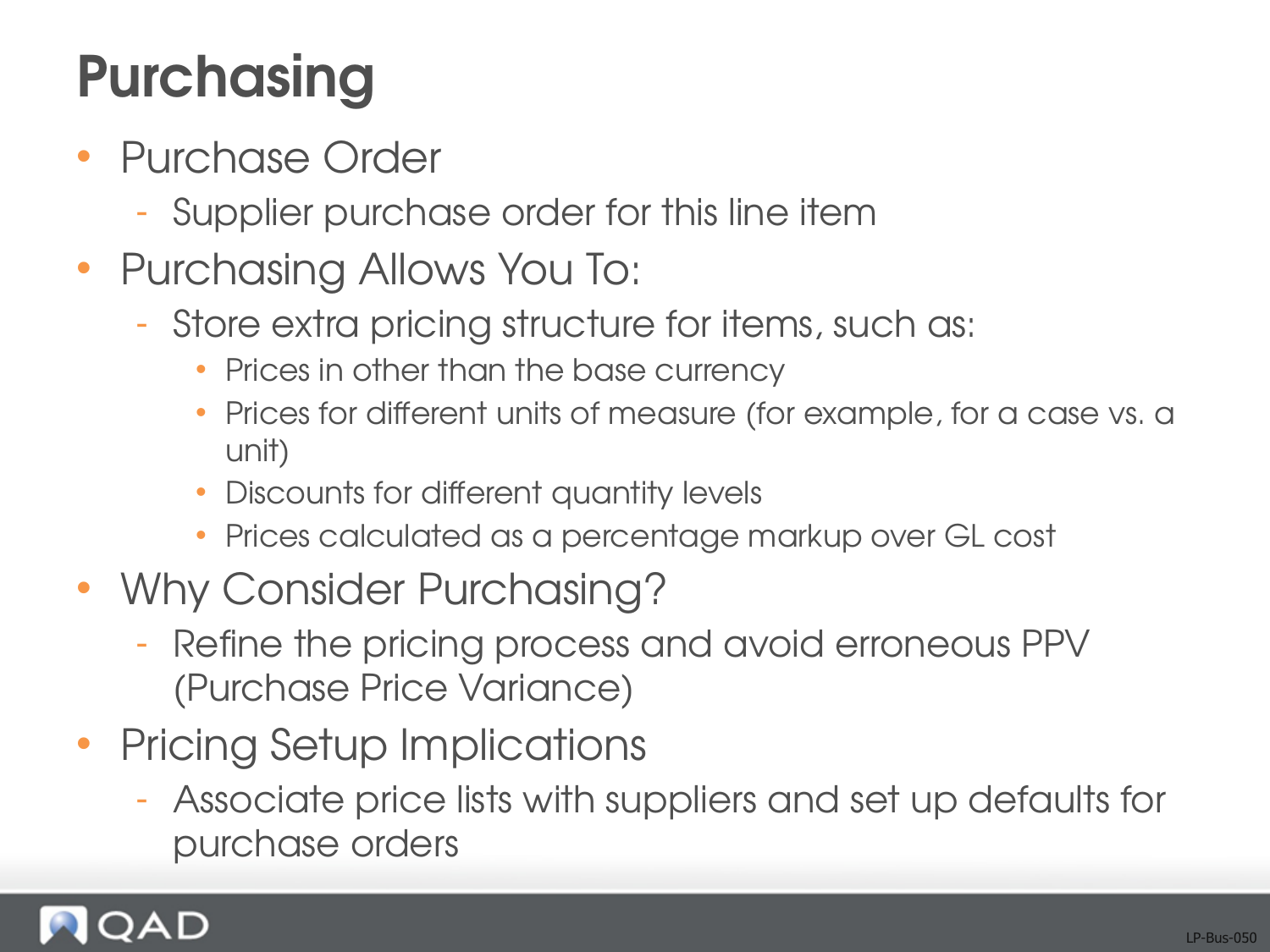

# Purchasing
Purchase Order
Supplier purchase order for this line item
Purchasing Allows You To:
Store extra pricing structure for items, such as:
Prices in other than the base currency
Prices for different units of measure (for example, for a case vs. a unit)
Discounts for different quantity levels
Prices calculated as a percentage markup over GL cost
Why Consider Purchasing?
Refine the pricing process and avoid erroneous PPV (Purchase Price Variance)
Pricing Setup Implications
Associate price lists with suppliers and set up defaults for purchase orders

LP-Bus-050